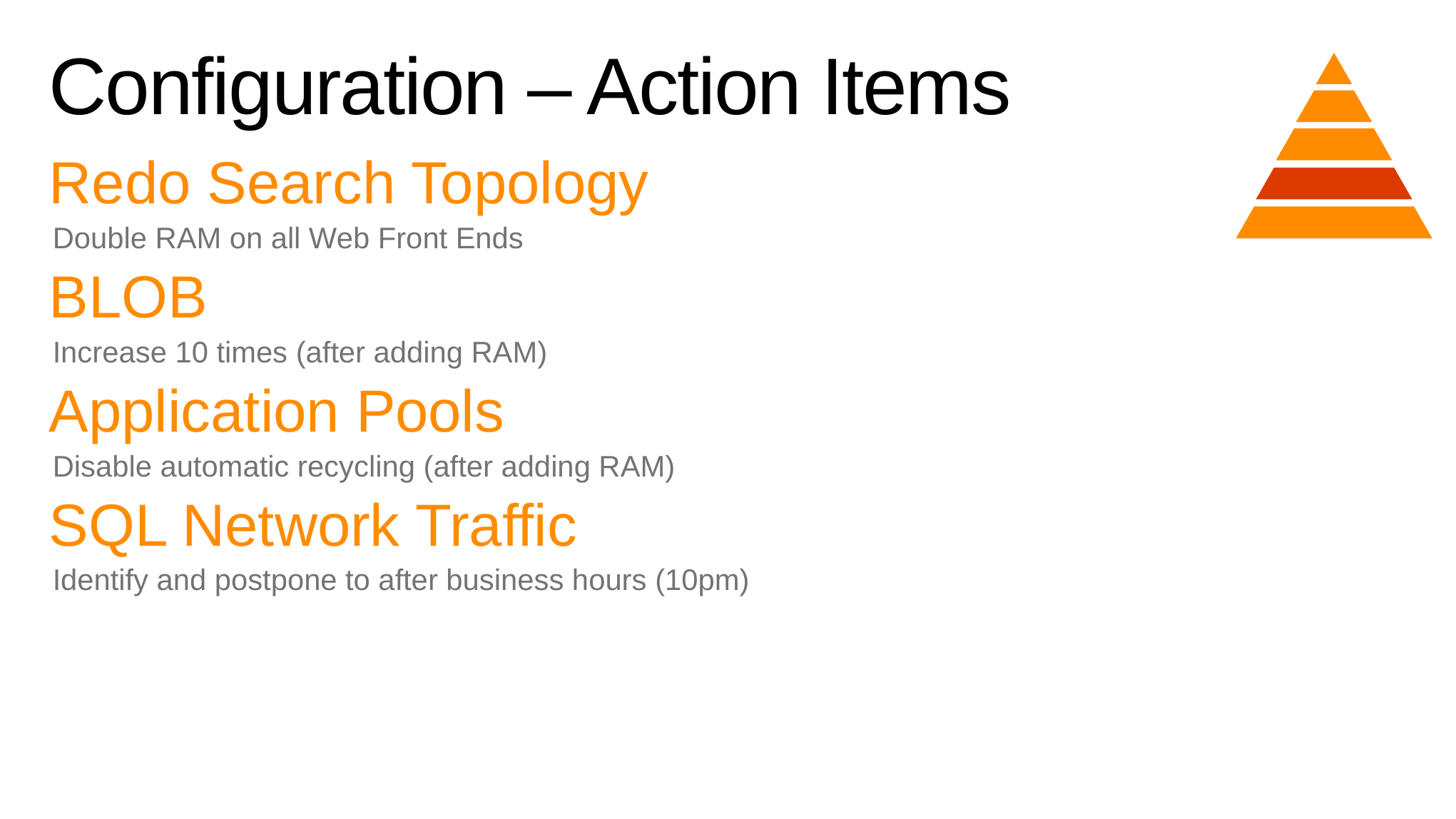

# Configuration – Action Items

Redo Search Topology
Double RAM on all Web Front Ends
BLOB
Increase 10 times (after adding RAM)
Application Pools
Disable automatic recycling (after adding RAM)
SQL Network Traffic
Identify and postpone to after business hours (10pm)